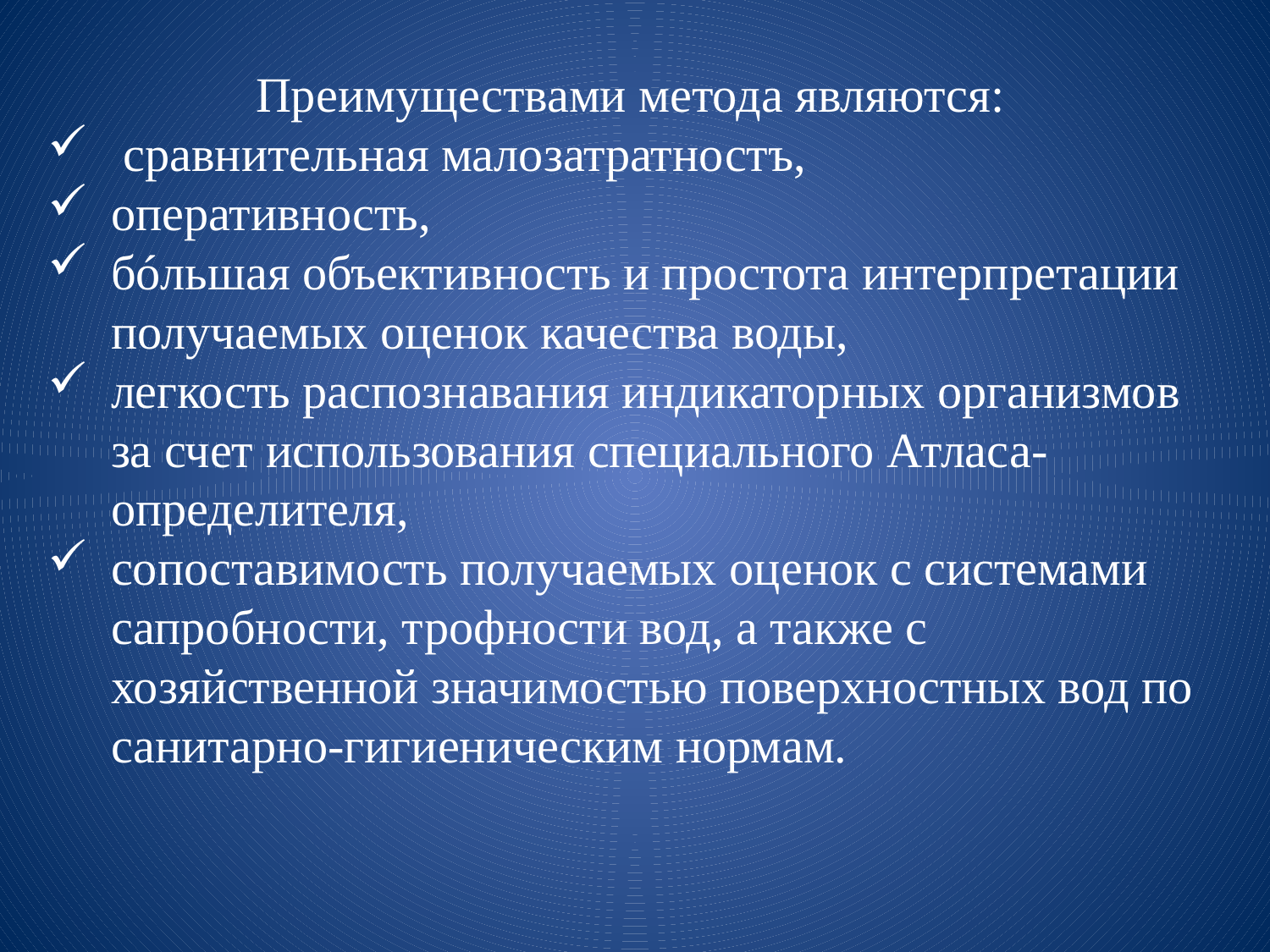

Преимуществами метода являются:
 сравнительная малозатратностъ,
оперативность,
бóльшая объективность и простота интерпретации получаемых оценок качества воды,
легкость распознавания индикаторных организмов за счет использования специального Атласа-определителя,
сопоставимость получаемых оценок с системами сапробности, трофности вод, а также с хозяйственной значимостью поверхностных вод по санитарно-гигиеническим нормам.